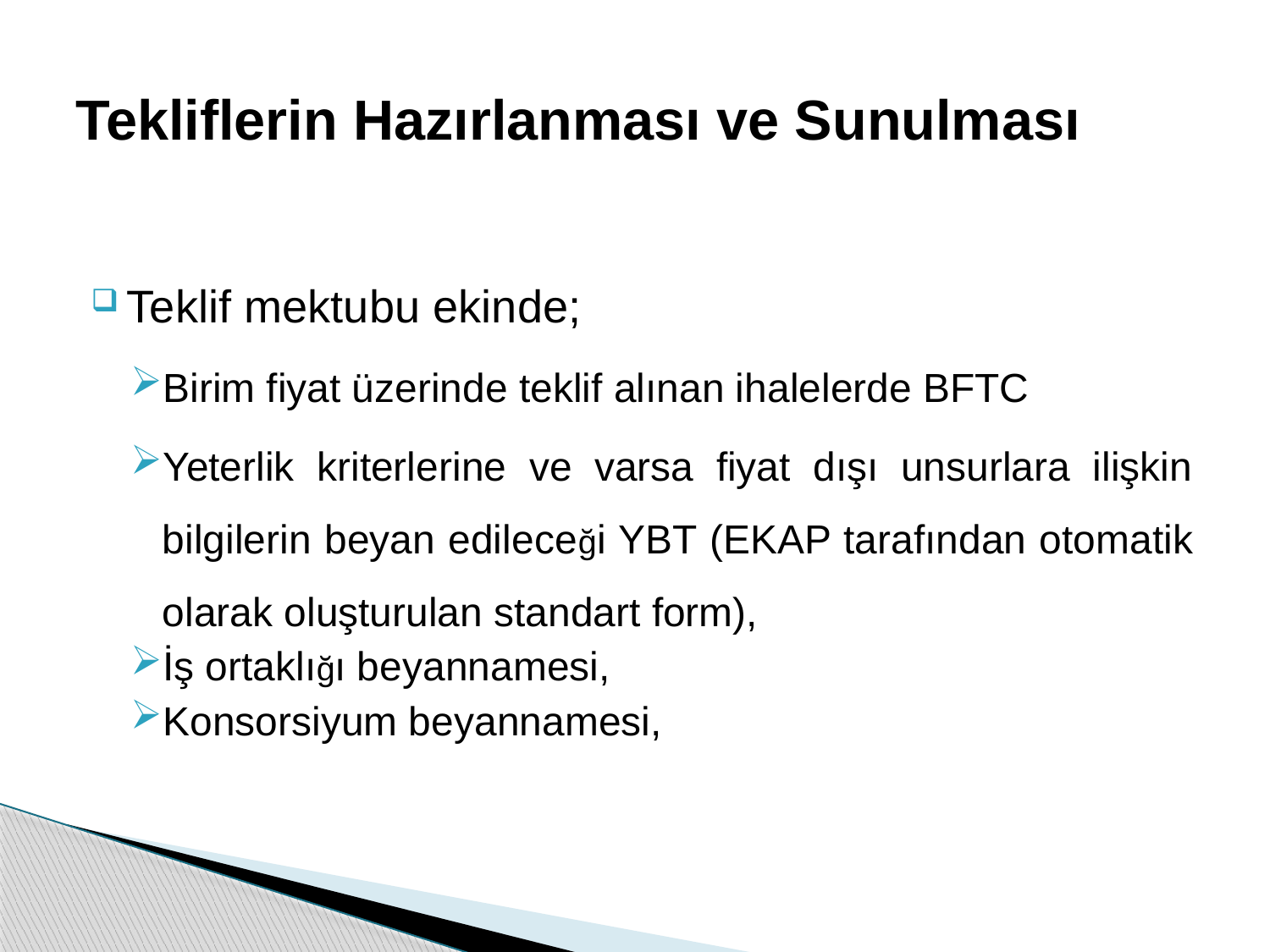

# Tekliflerin Hazırlanması ve Sunulması
Teklif mektubu ekinde;
Birim fiyat üzerinde teklif alınan ihalelerde BFTC
Yeterlik kriterlerine ve varsa fiyat dışı unsurlara ilişkin bilgilerin beyan edileceği YBT (EKAP tarafından otomatik olarak oluşturulan standart form),
İş ortaklığı beyannamesi,
Konsorsiyum beyannamesi,